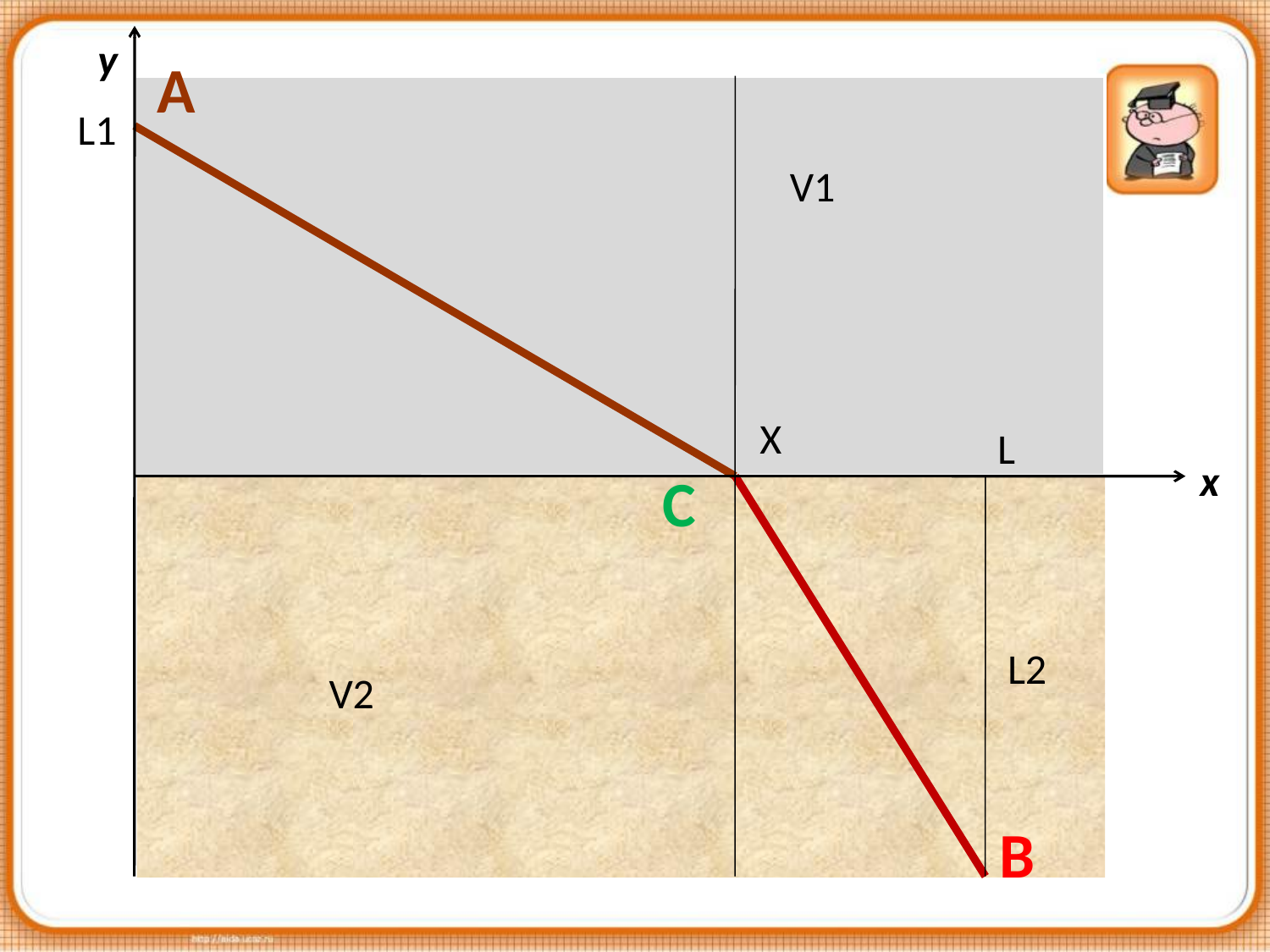

y
A

L1
V1
X
L
x
C

L2
V2
B